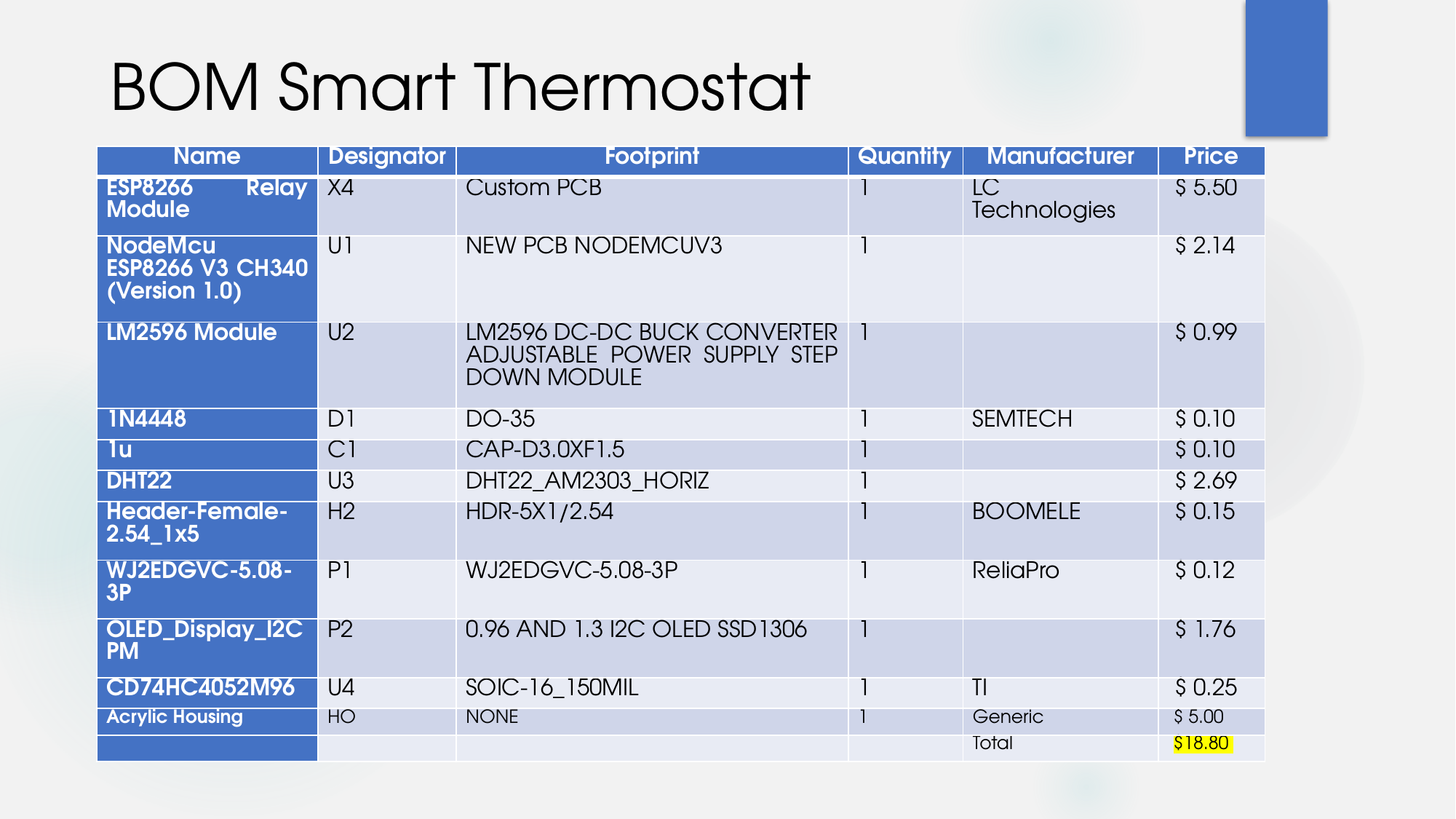

BOM Smart Thermostat
| Name | Designator | Footprint | Quantity | Manufacturer | Price |
| --- | --- | --- | --- | --- | --- |
| ESP8266 Relay Module | X4 | Custom PCB | 1 | LC Technologies | $ 5.50 |
| NodeMcu ESP8266 V3 CH340 (Version 1.0) | U1 | NEW PCB NODEMCUV3 | 1 |  | $ 2.14 |
| LM2596 Module | U2 | LM2596 DC-DC BUCK CONVERTER ADJUSTABLE POWER SUPPLY STEP DOWN MODULE | 1 |  | $ 0.99 |
| 1N4448 | D1 | DO-35 | 1 | SEMTECH | $ 0.10 |
| 1u | C1 | CAP-D3.0XF1.5 | 1 |  | $ 0.10 |
| DHT22 | U3 | DHT22\_AM2303\_HORIZ | 1 |  | $ 2.69 |
| Header-Female-2.54\_1x5 | H2 | HDR-5X1/2.54 | 1 | BOOMELE | $ 0.15 |
| WJ2EDGVC-5.08-3P | P1 | WJ2EDGVC-5.08-3P | 1 | ReliaPro | $ 0.12 |
| OLED\_Display\_I2C PM | P2 | 0.96 AND 1.3 I2C OLED SSD1306 | 1 |  | $ 1.76 |
| CD74HC4052M96 | U4 | SOIC-16\_150MIL | 1 | TI | $ 0.25 |
| Acrylic Housing | HO | NONE | 1 | Generic | $ 5.00 |
|  |  |  |  | Total | $18.80 |